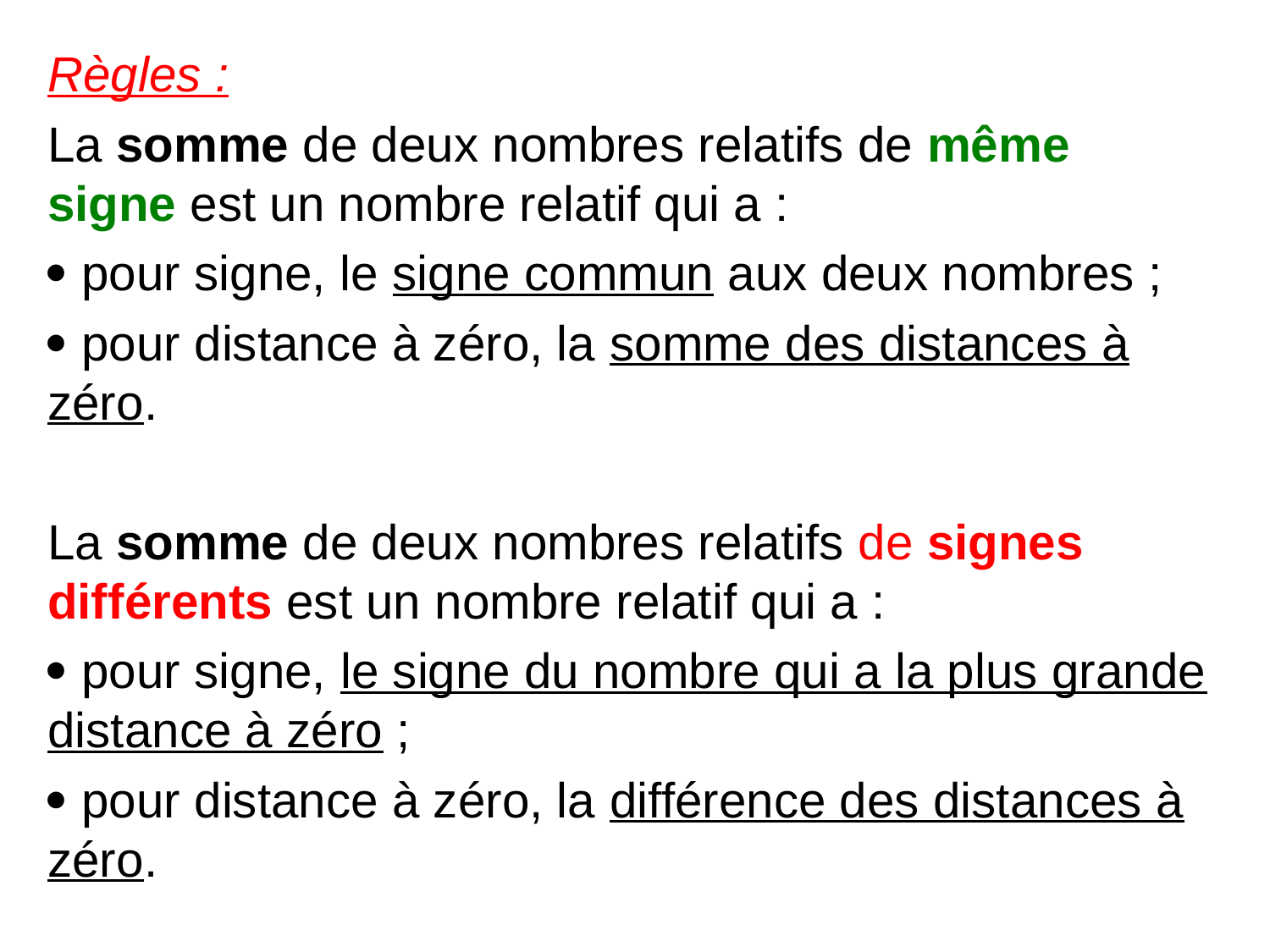

Règles :
La somme de deux nombres relatifs de même signe est un nombre relatif qui a :
• pour signe, le signe commun aux deux nombres ;
• pour distance à zéro, la somme des distances à zéro.

La somme de deux nombres relatifs de signes différents est un nombre relatif qui a :
• pour signe, le signe du nombre qui a la plus grande distance à zéro ;
• pour distance à zéro, la différence des distances à zéro.